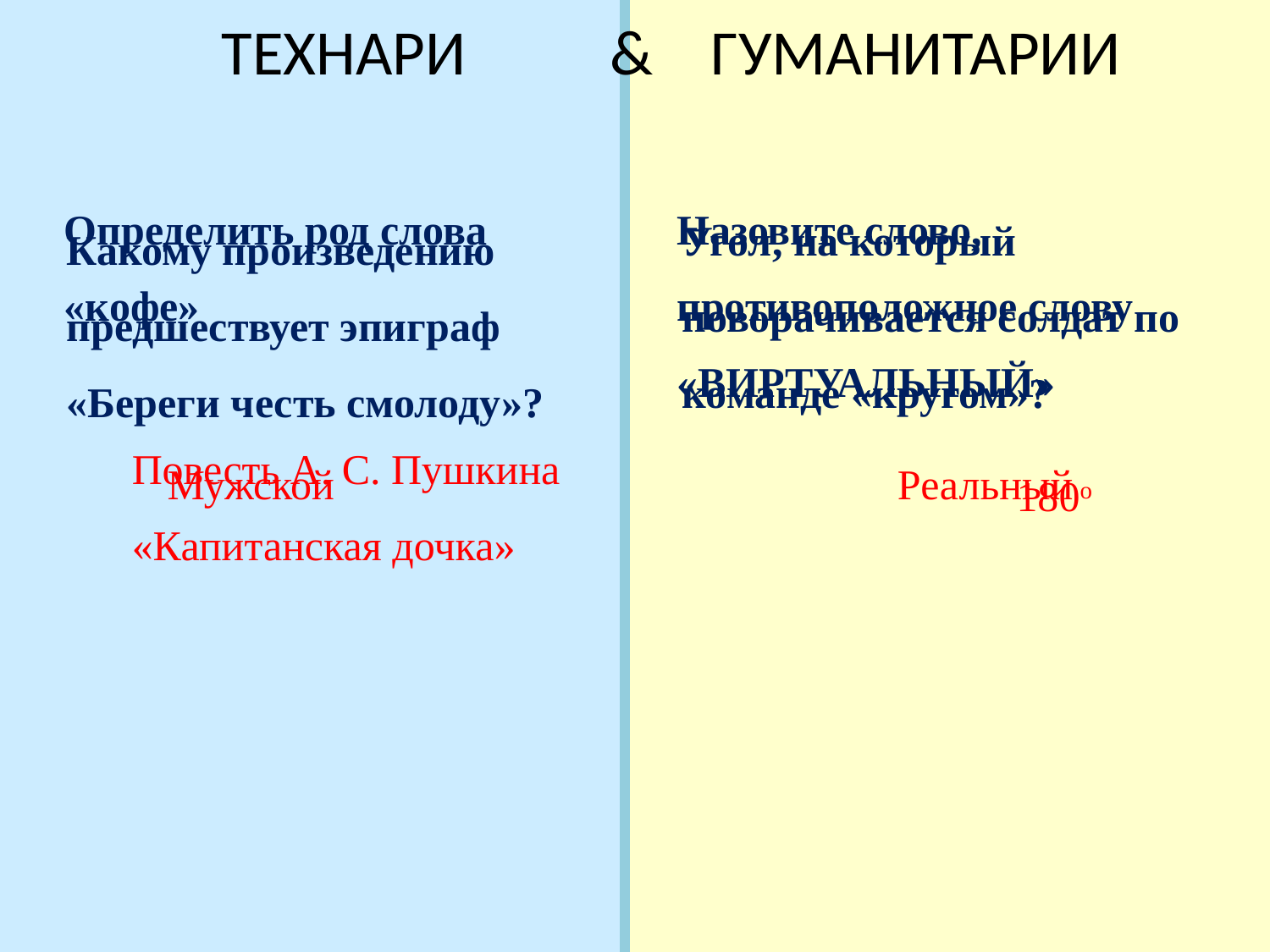

ТЕХНАРИ          &    ГУМАНИТАРИИ
Определить род слова «кофе»
Назовите слово, противоположное слову  «ВИРТУАЛЬНЫЙ»
Угол, на который поворачивается солдат по команде «кругом»?
Какому произведению предшествует эпиграф «Береги честь смолоду»?
Повесть А. С. Пушкина «Капитанская дочка»
Мужской
Реальный
180о